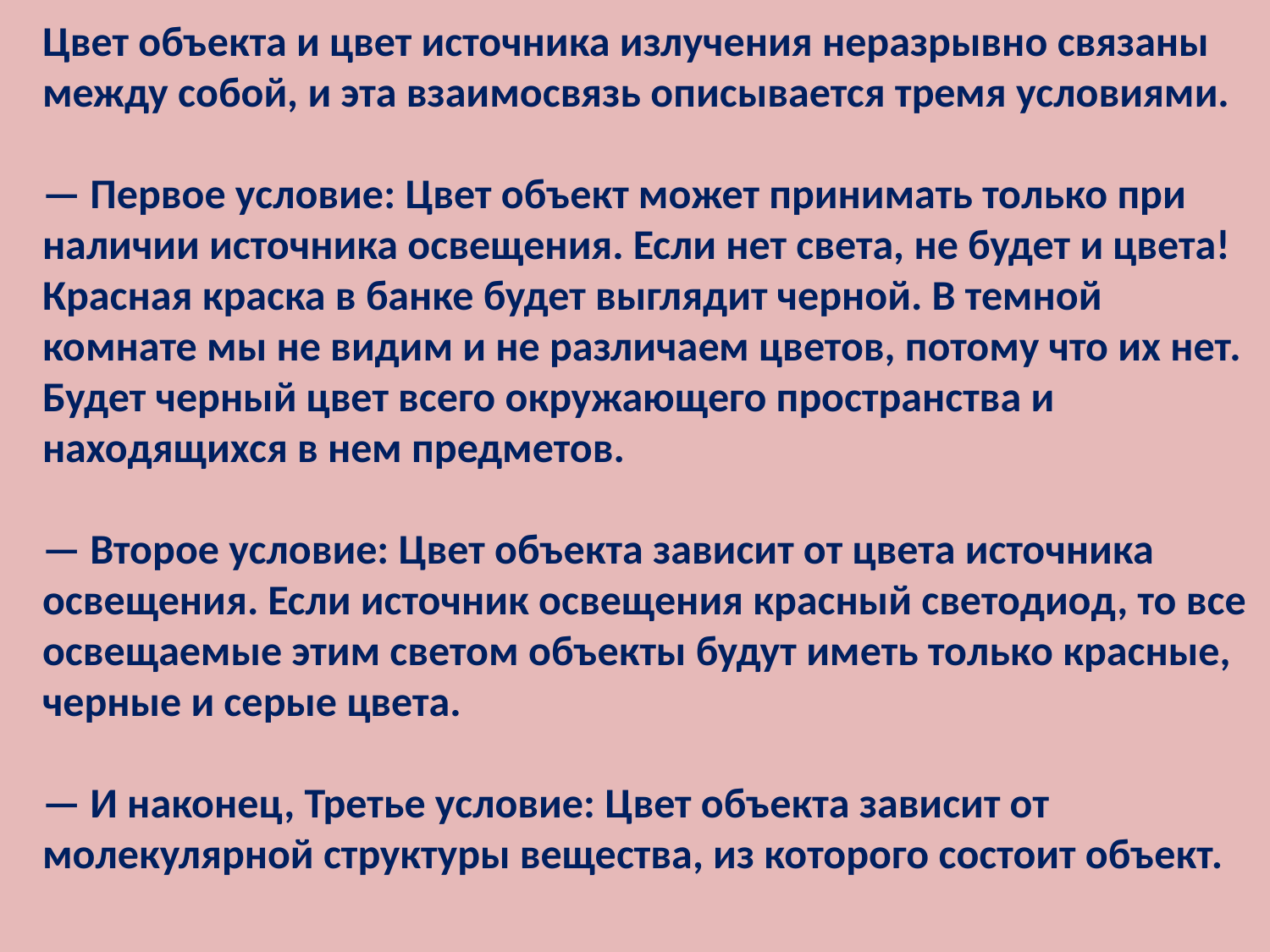

Цвет объекта и цвет источника излучения неразрывно связаны между собой, и эта взаимосвязь описывается тремя условиями.
— Первое условие: Цвет объект может принимать только при наличии источника освещения. Если нет света, не будет и цвета! Красная краска в банке будет выглядит черной. В темной комнате мы не видим и не различаем цветов, потому что их нет. Будет черный цвет всего окружающего пространства и находящихся в нем предметов.
— Второе условие: Цвет объекта зависит от цвета источника освещения. Если источник освещения красный светодиод, то все освещаемые этим светом объекты будут иметь только красные, черные и серые цвета.
— И наконец, Третье условие: Цвет объекта зависит от молекулярной структуры вещества, из которого состоит объект.